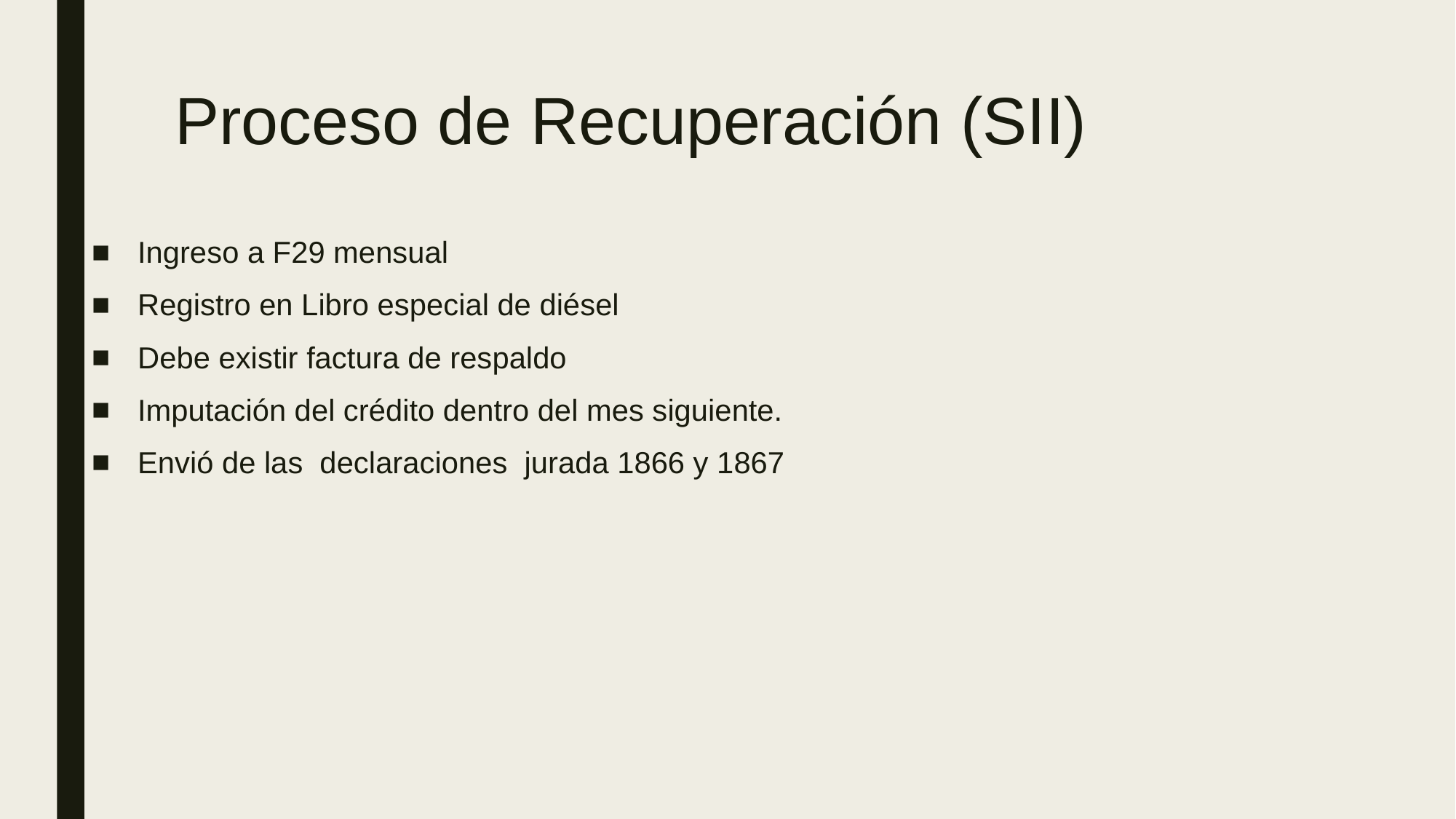

# Proceso de Recuperación (SII)
Ingreso a F29 mensual
Registro en Libro especial de diésel
Debe existir factura de respaldo
Imputación del crédito dentro del mes siguiente.
Envió de las  declaraciones  jurada 1866 y 1867